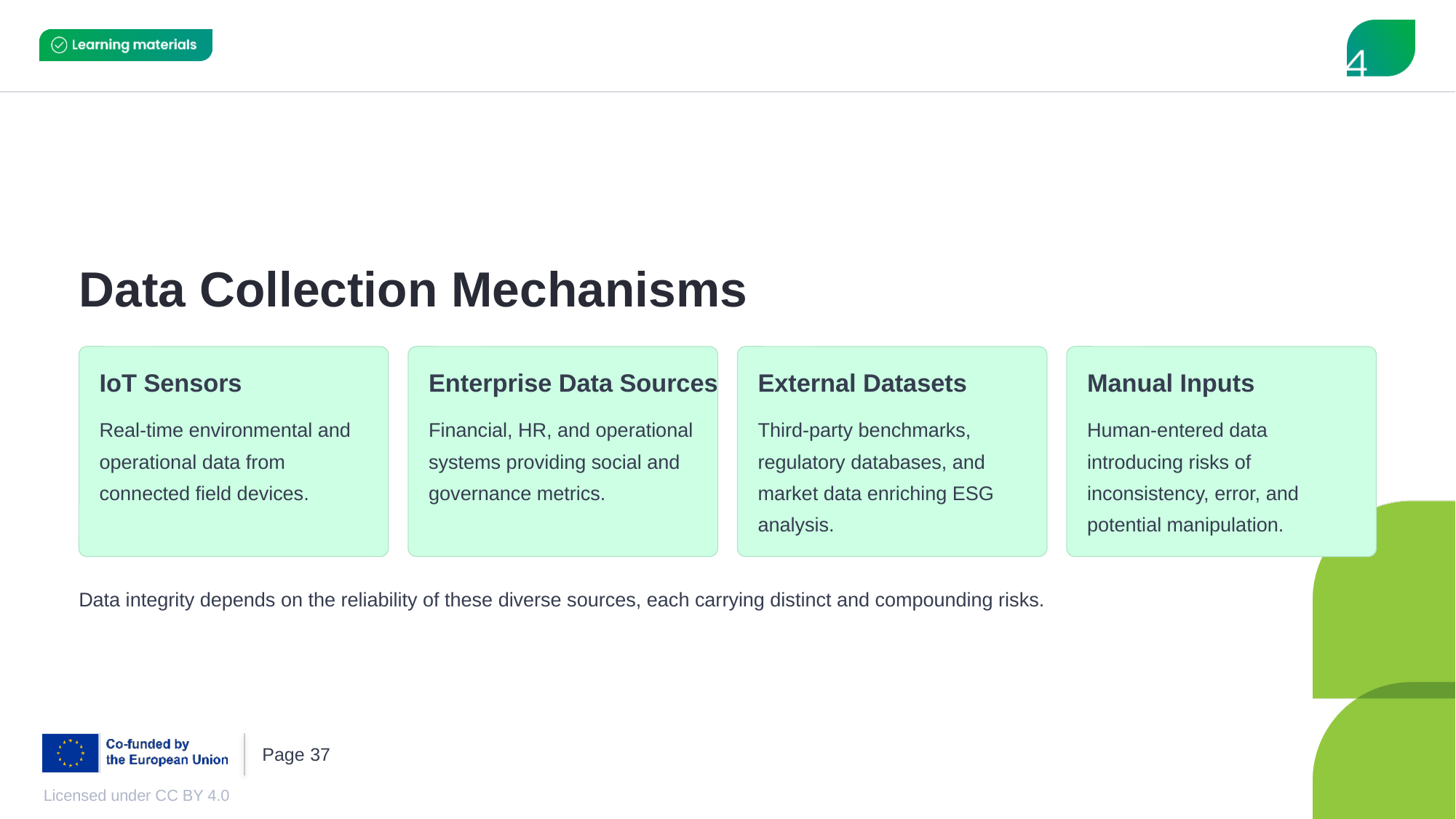

Data Collection Mechanisms

IoT Sensors
Enterprise Data Sources
External Datasets
Manual Inputs
Real-time environmental and operational data from connected field devices.
Financial, HR, and operational systems providing social and governance metrics.
Third-party benchmarks, regulatory databases, and market data enriching ESG analysis.
Human-entered data introducing risks of inconsistency, error, and potential manipulation.
Data integrity depends on the reliability of these diverse sources, each carrying distinct and compounding risks.